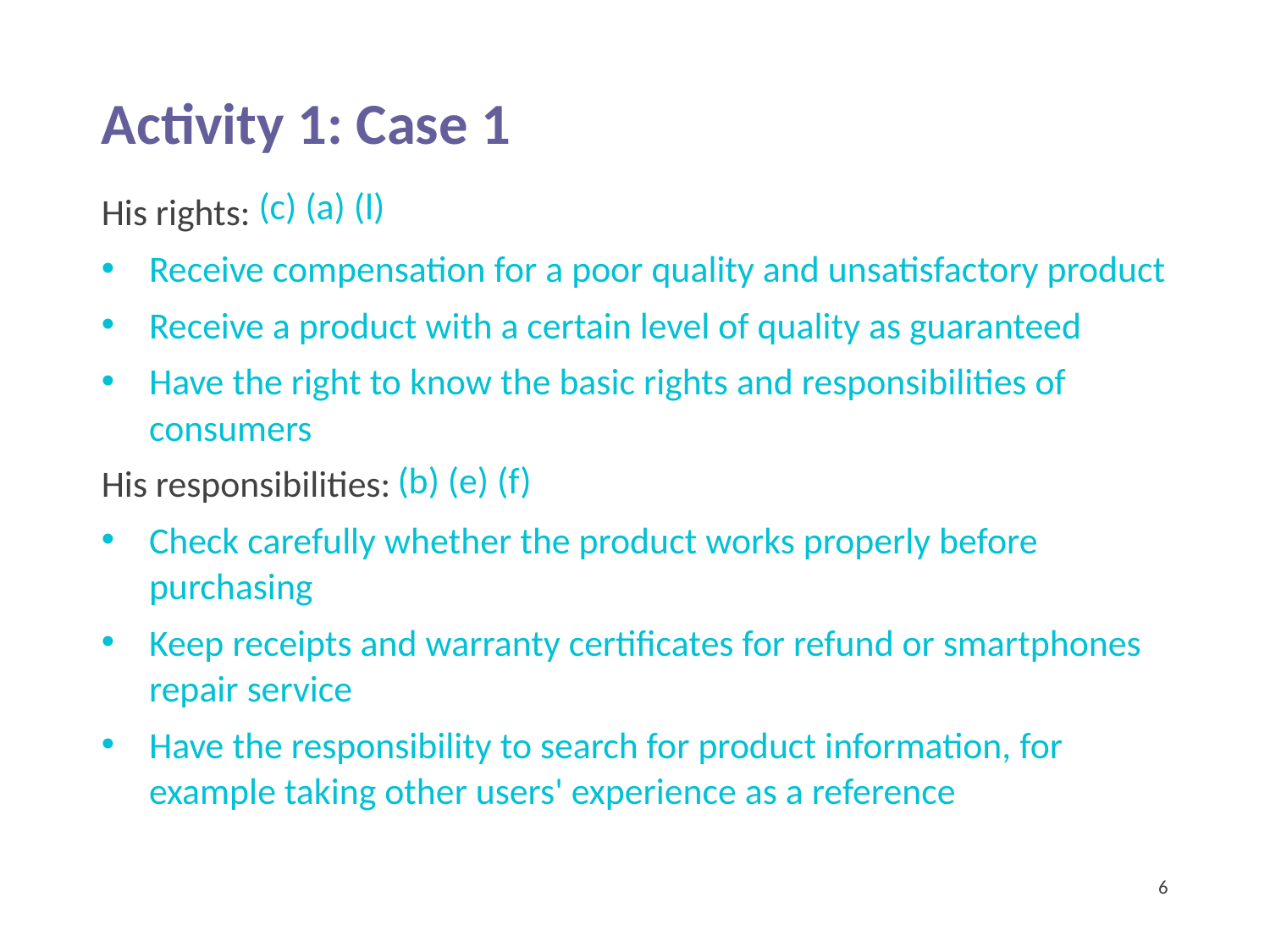

Activity 1: Case 1
(c) (a) (l)
His rights:
Receive compensation for a poor quality and unsatisfactory product
Receive a product with a certain level of quality as guaranteed
Have the right to know the basic rights and responsibilities of consumers
His responsibilities:
Check carefully whether the product works properly before purchasing
Keep receipts and warranty certificates for refund or smartphones repair service
Have the responsibility to search for product information, for example taking other users' experience as a reference

(b) (e) (f)
6